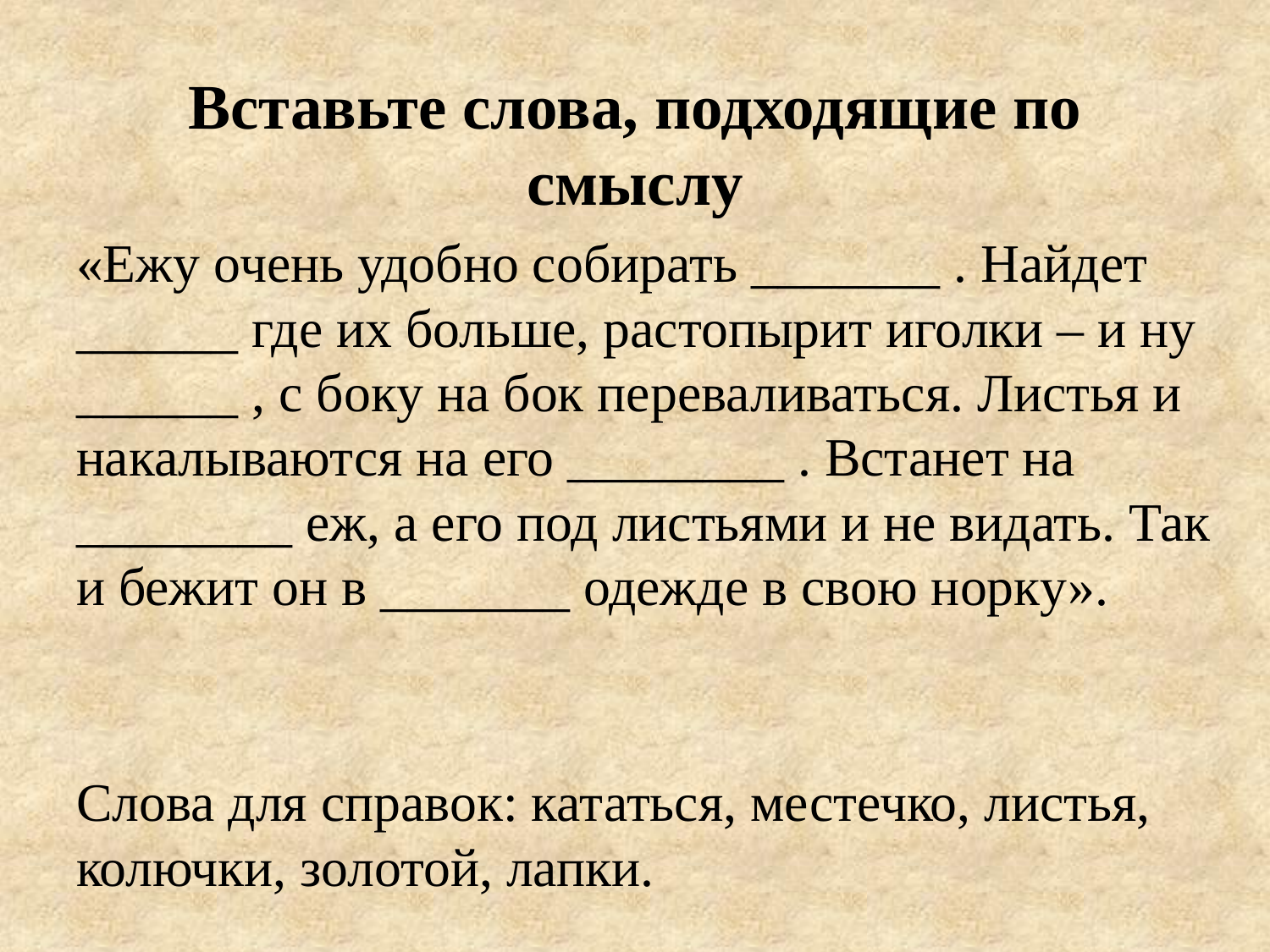

# Вставьте слова, подходящие по смыслу
«Ежу очень удобно собирать _______ . Найдет ______ где их больше, растопырит иголки – и ну ______ , с боку на бок переваливаться. Листья и накалываются на его ________ . Встанет на ________ еж, а его под листьями и не видать. Так и бежит он в _______ одежде в свою норку».

Слова для справок: кататься, местечко, листья, колючки, золотой, лапки.